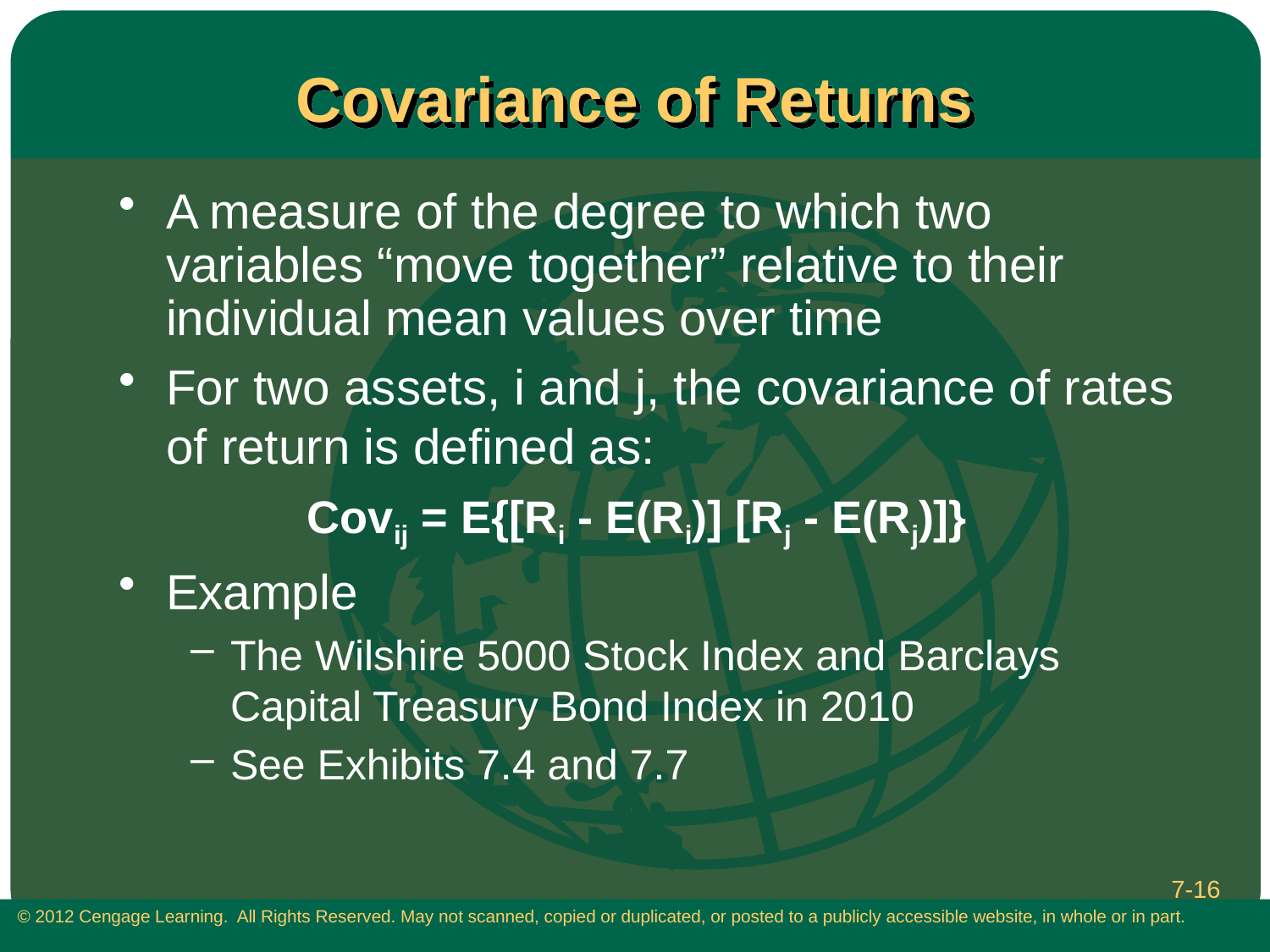

# Covariance of Returns
A measure of the degree to which two variables “move together” relative to their individual mean values over time
For two assets, i and j, the covariance of rates of return is defined as:
		 Covij = E{[Ri - E(Ri)] [Rj - E(Rj)]}
Example
The Wilshire 5000 Stock Index and Barclays Capital Treasury Bond Index in 2010
See Exhibits 7.4 and 7.7
7-16
 © 2012 Cengage Learning.  All Rights Reserved. May not scanned, copied or duplicated, or posted to a publicly accessible website, in whole or in part.